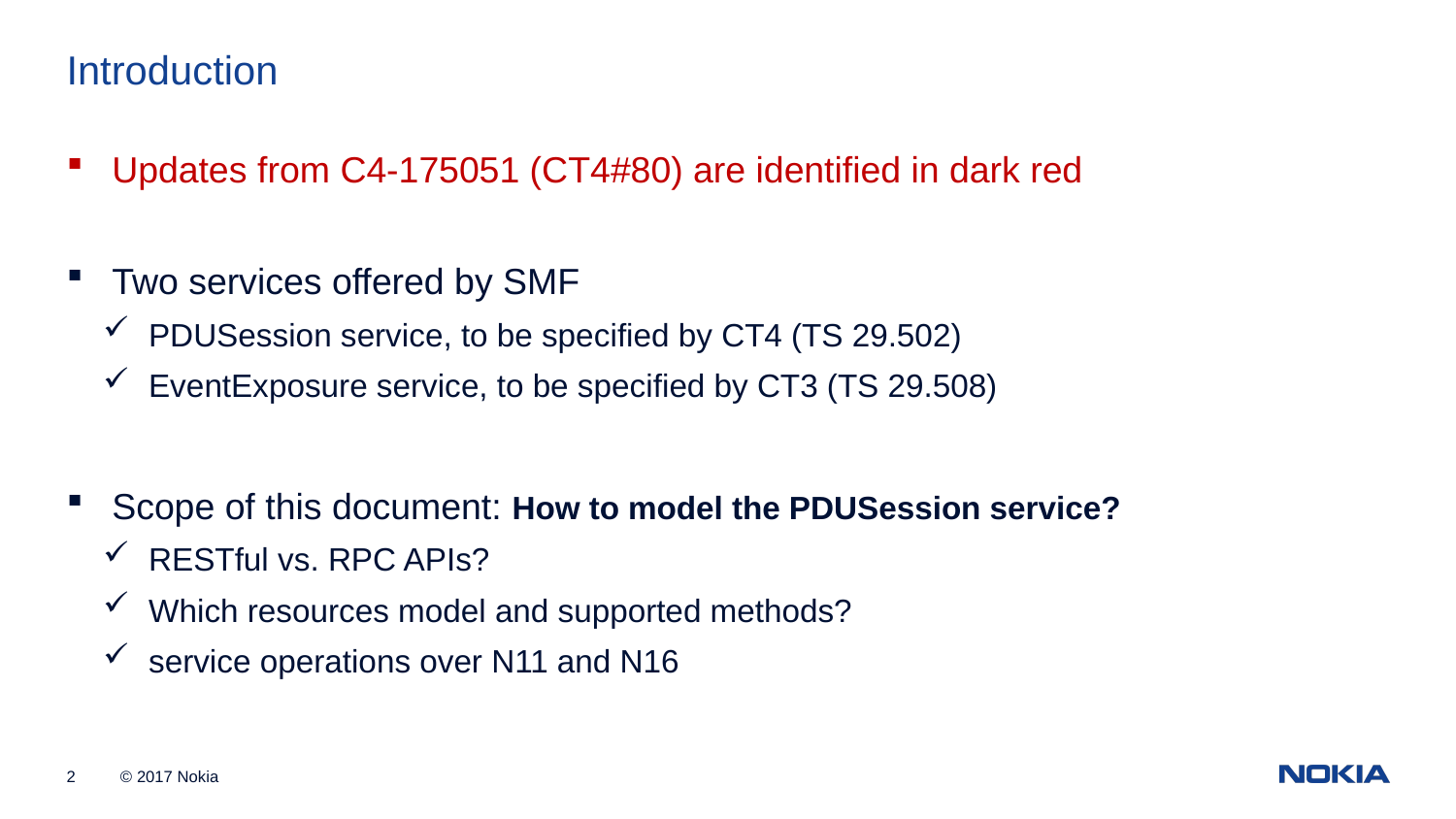

Introduction
Updates from C4-175051 (CT4#80) are identified in dark red

Two services offered by SMF
PDUSession service, to be specified by CT4 (TS 29.502)
EventExposure service, to be specified by CT3 (TS 29.508)

Scope of this document: How to model the PDUSession service?
RESTful vs. RPC APIs?
Which resources model and supported methods?
service operations over N11 and N16